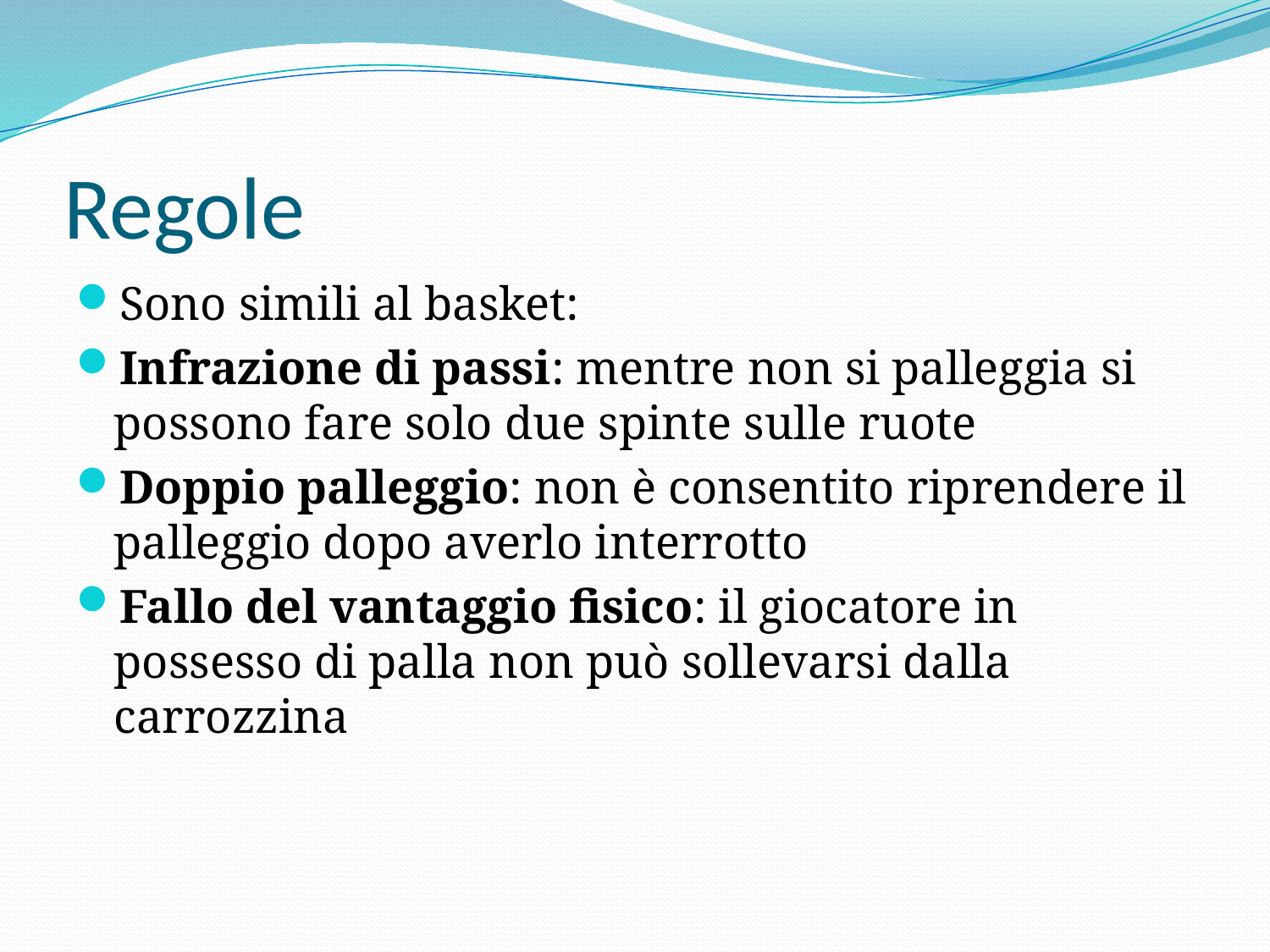

# Regole
Sono simili al basket:
Infrazione di passi: mentre non si palleggia si possono fare solo due spinte sulle ruote
Doppio palleggio: non è consentito riprendere il palleggio dopo averlo interrotto
Fallo del vantaggio fisico: il giocatore in possesso di palla non può sollevarsi dalla carrozzina